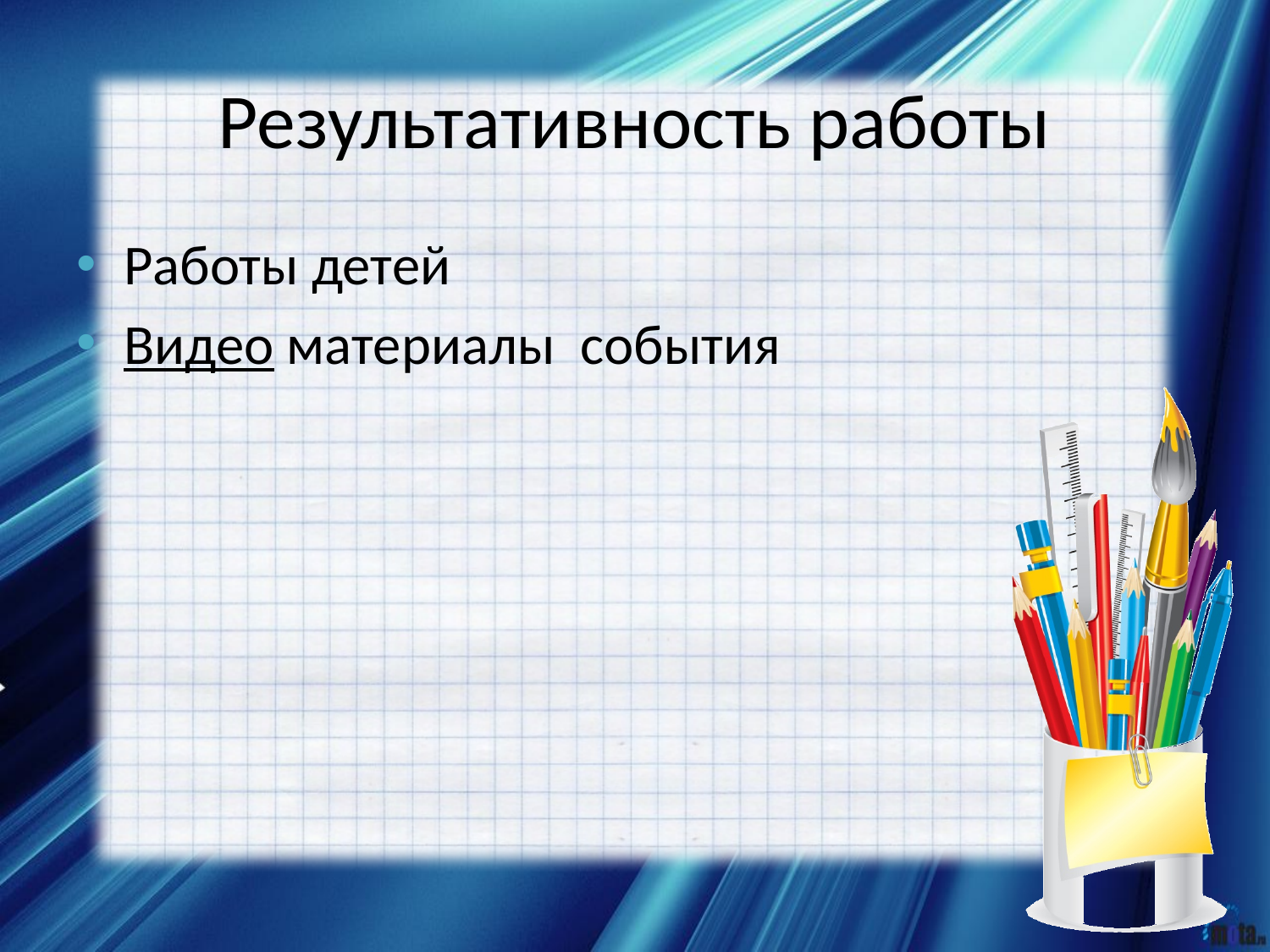

# Результативность работы
Работы детей
Видео материалы  события